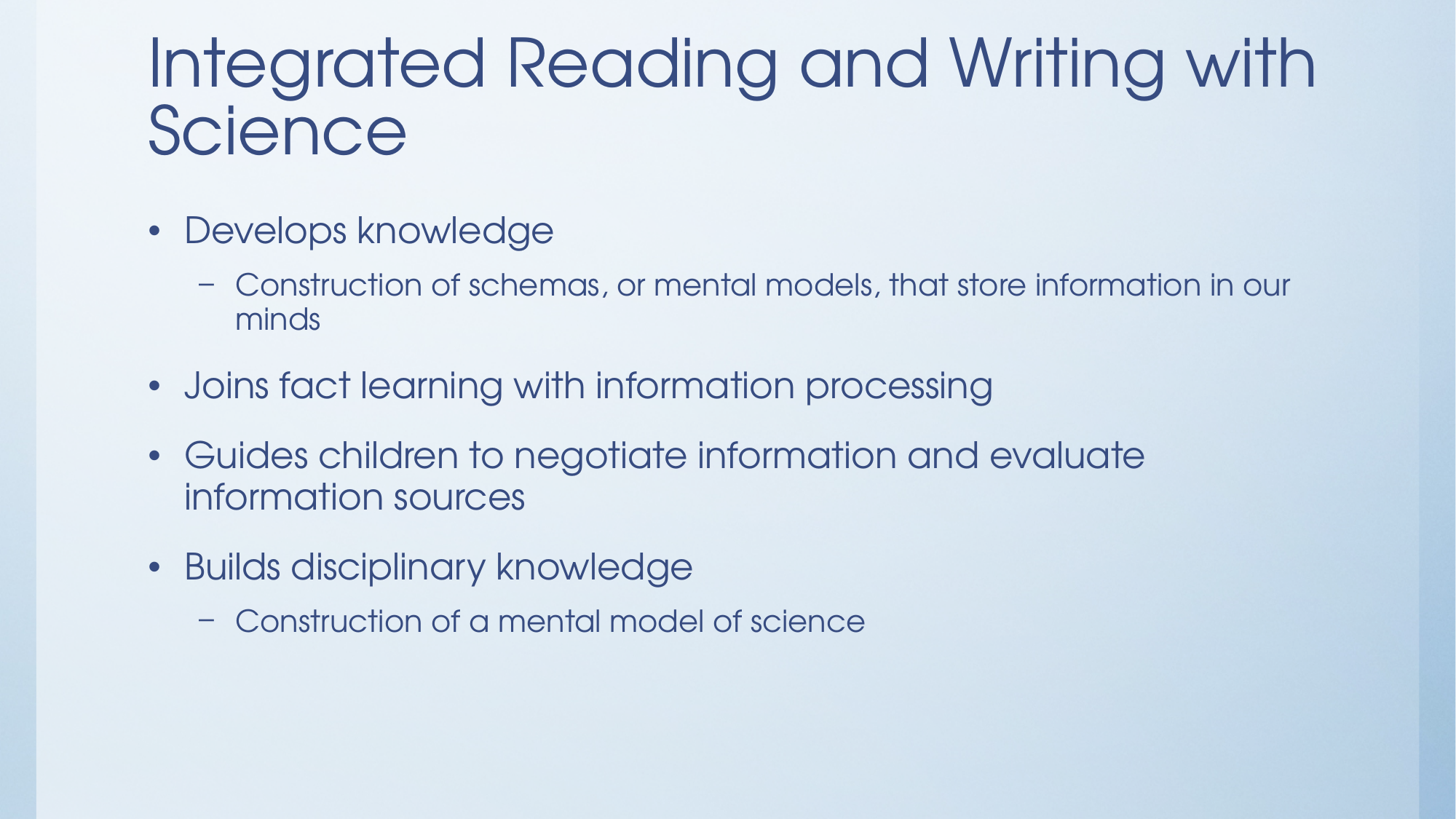

# Integrated Reading and Writing with Science
Develops knowledge
Construction of schemas, or mental models, that store information in our minds
Joins fact learning with information processing
Guides children to negotiate information and evaluate information sources
Builds disciplinary knowledge
Construction of a mental model of science